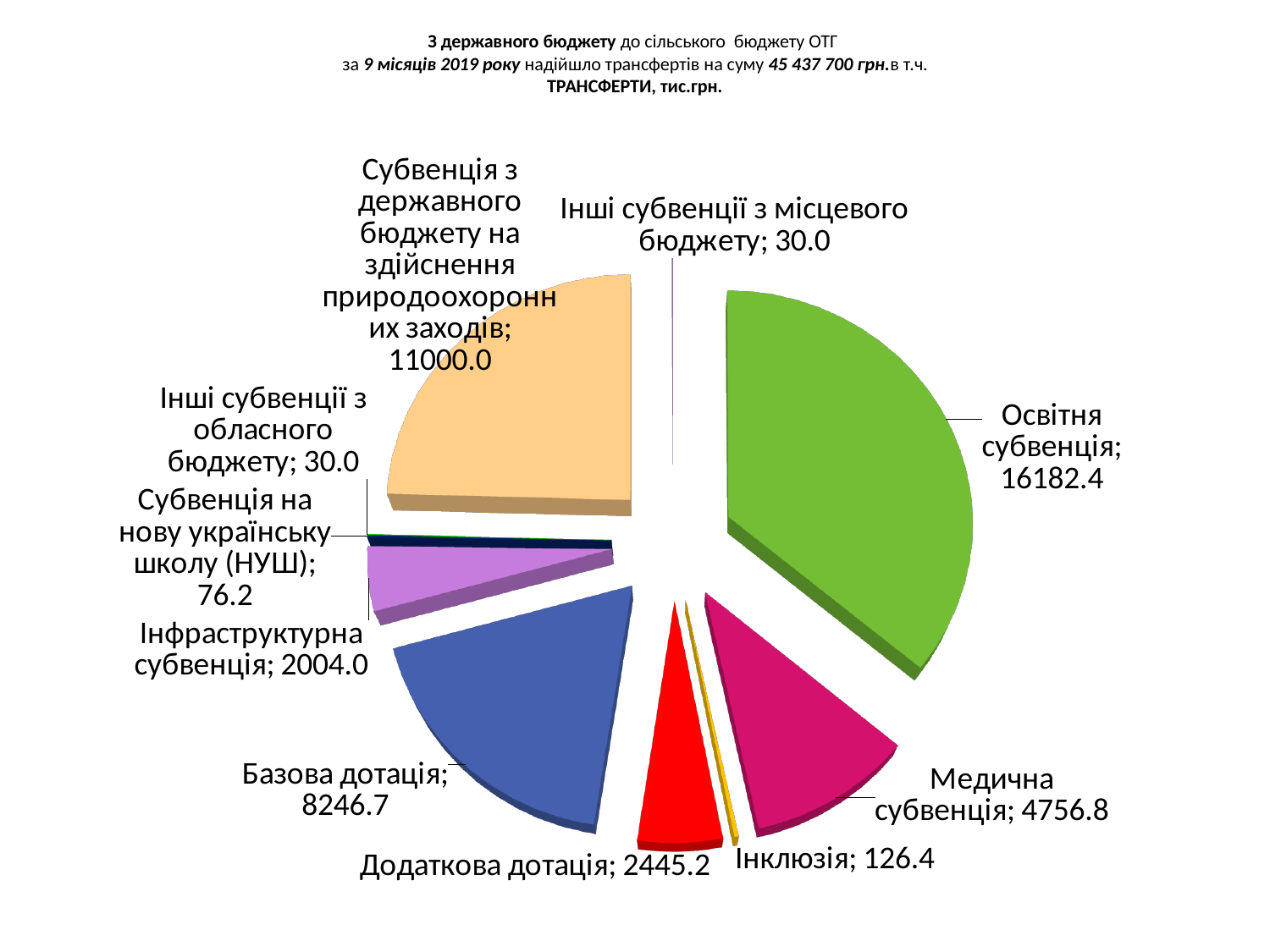

# З державного бюджету до сільського  бюджету ОТГ за 9 місяців 2019 року надійшло трансфертів на суму 45 437 700 грн.в т.ч. ТРАНСФЕРТИ, тис.грн.

[unsupported chart]